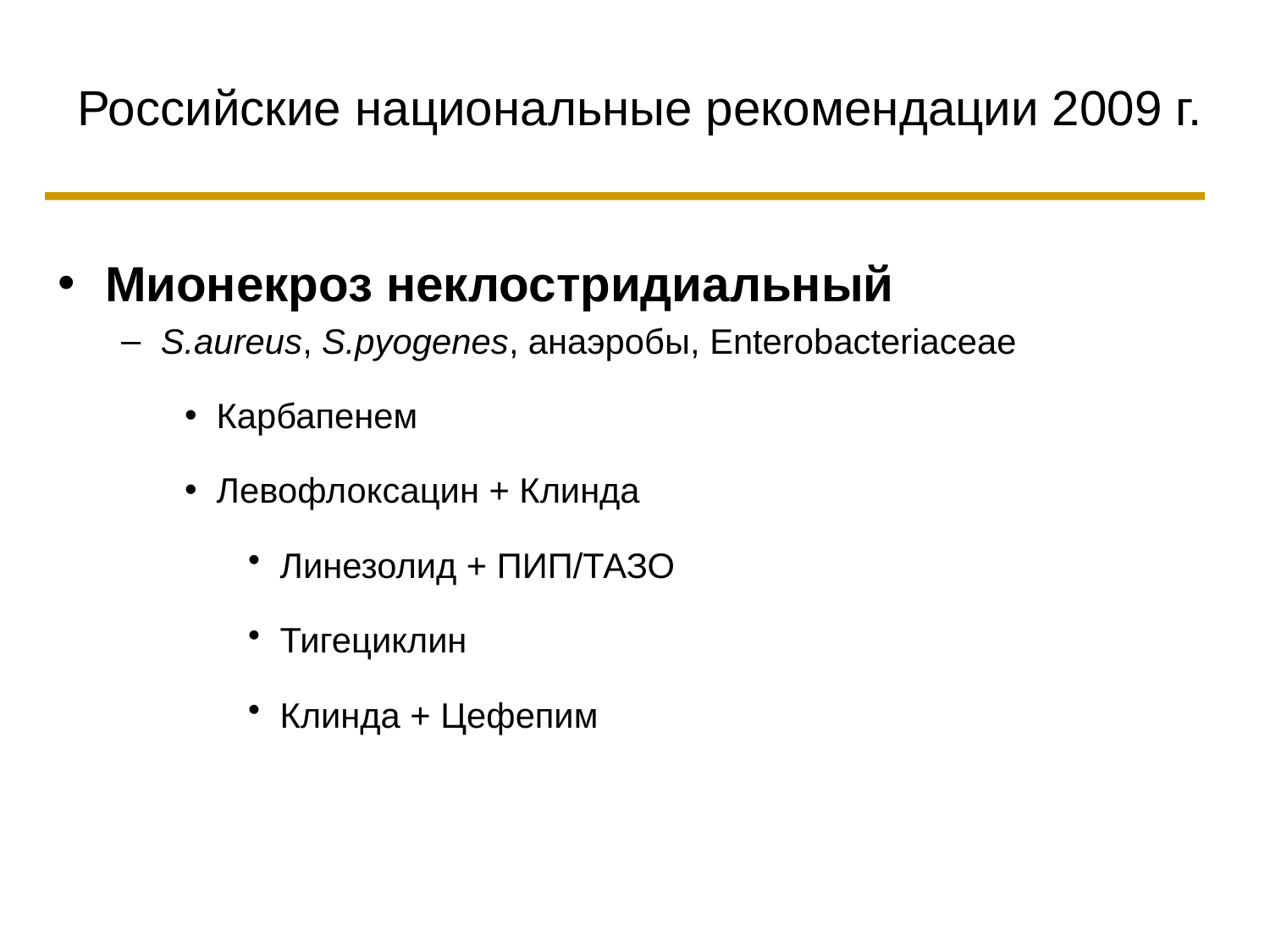

# Российские национальные рекомендации 2009 г.

Мионекроз неклостридиальный
S.aureus, S.pyogenes, анаэробы, Enterobacteriaceae
Карбапенем
Левофлоксацин + Клинда
Линезолид + ПИП/ТАЗО
Тигециклин
Клинда + Цефепим